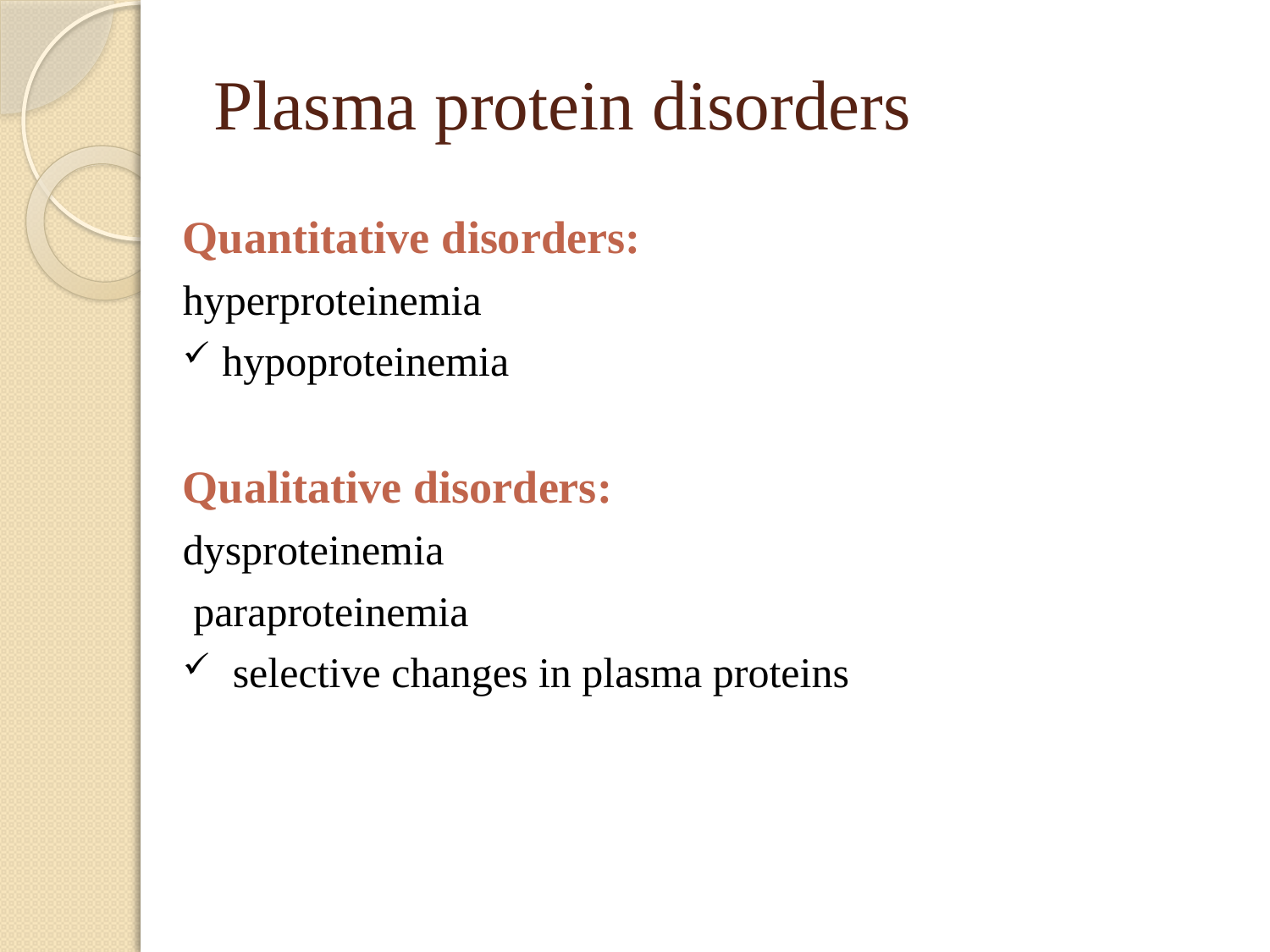

# Plasma protein disorders

Quantitative disorders:
hyperproteinemia
hypoproteinemia

Qualitative disorders:
dysproteinemia
 paraproteinemia
 selective changes in plasma proteins